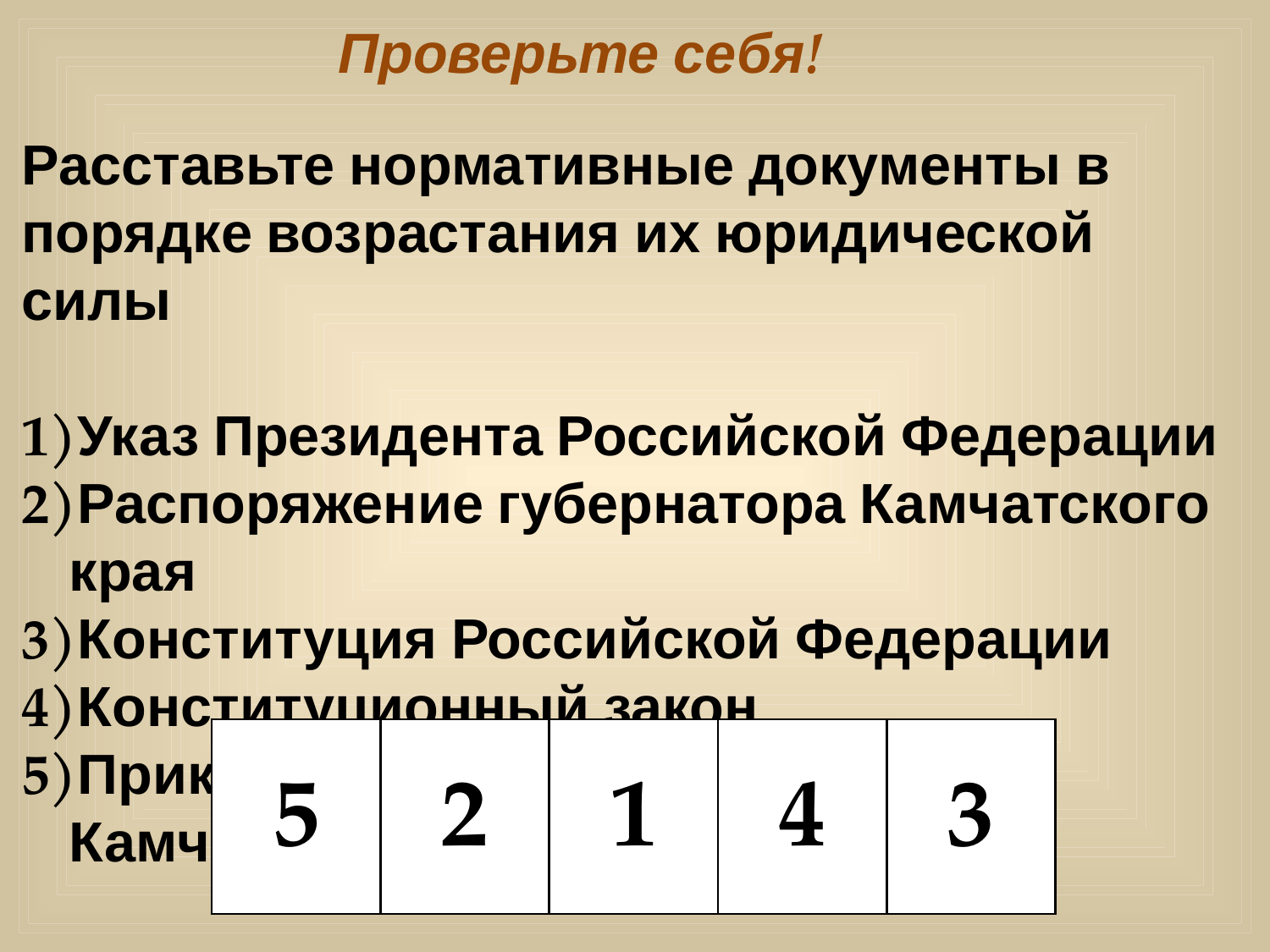

Проверьте себя!
Расставьте нормативные документы в порядке возрастания их юридической силы

Указ Президента Российской Федерации
Распоряжение губернатора Камчатского края
Конституция Российской Федерации
Конституционный закон
Приказ главы Петропавловска-Камчатского

| 5 | 2 | 1 | 4 | 3 |
| --- | --- | --- | --- | --- |
|  |  |  |  |  |
| --- | --- | --- | --- | --- |